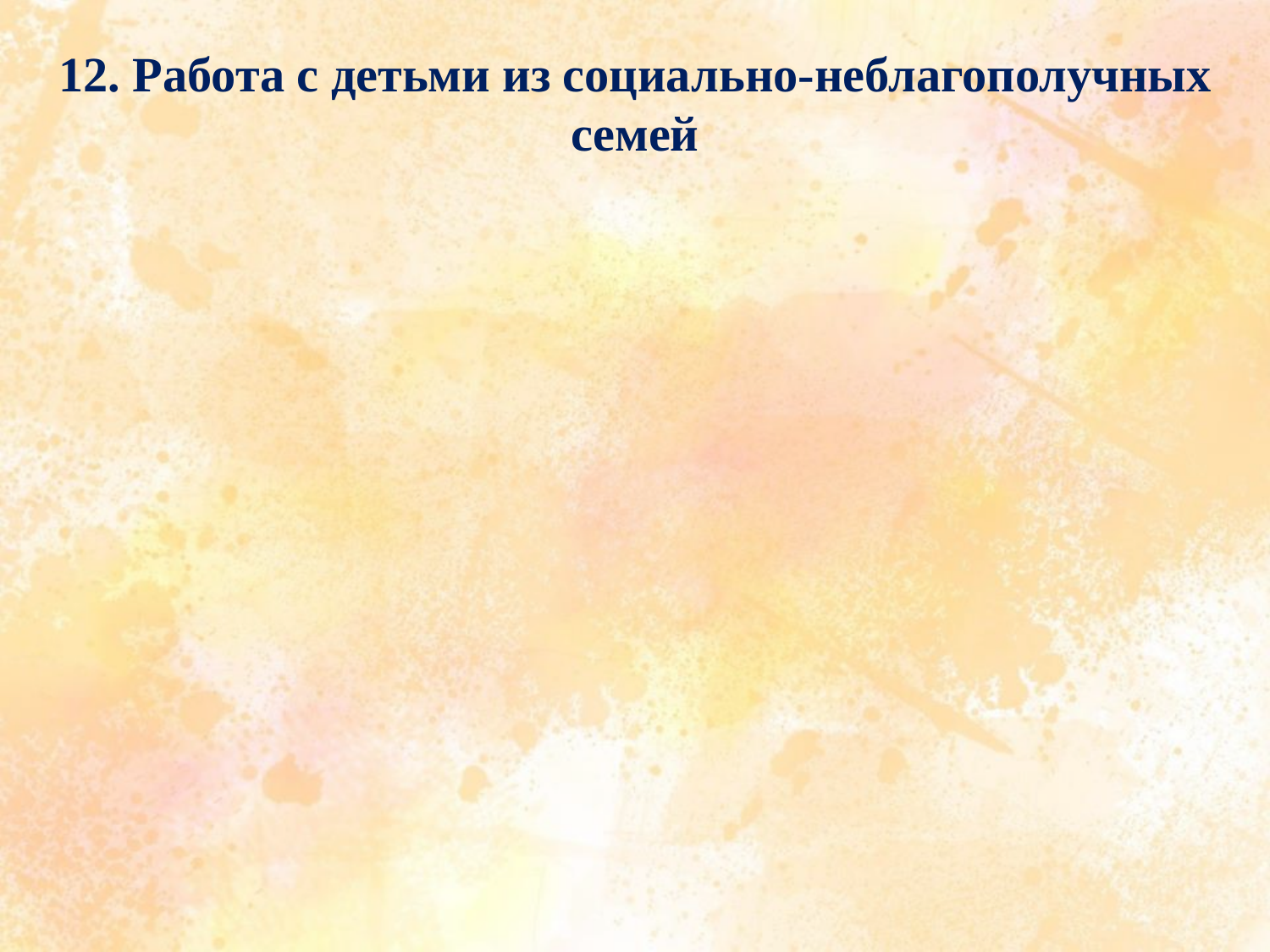

12. Работа с детьми из социально-неблагополучных семей